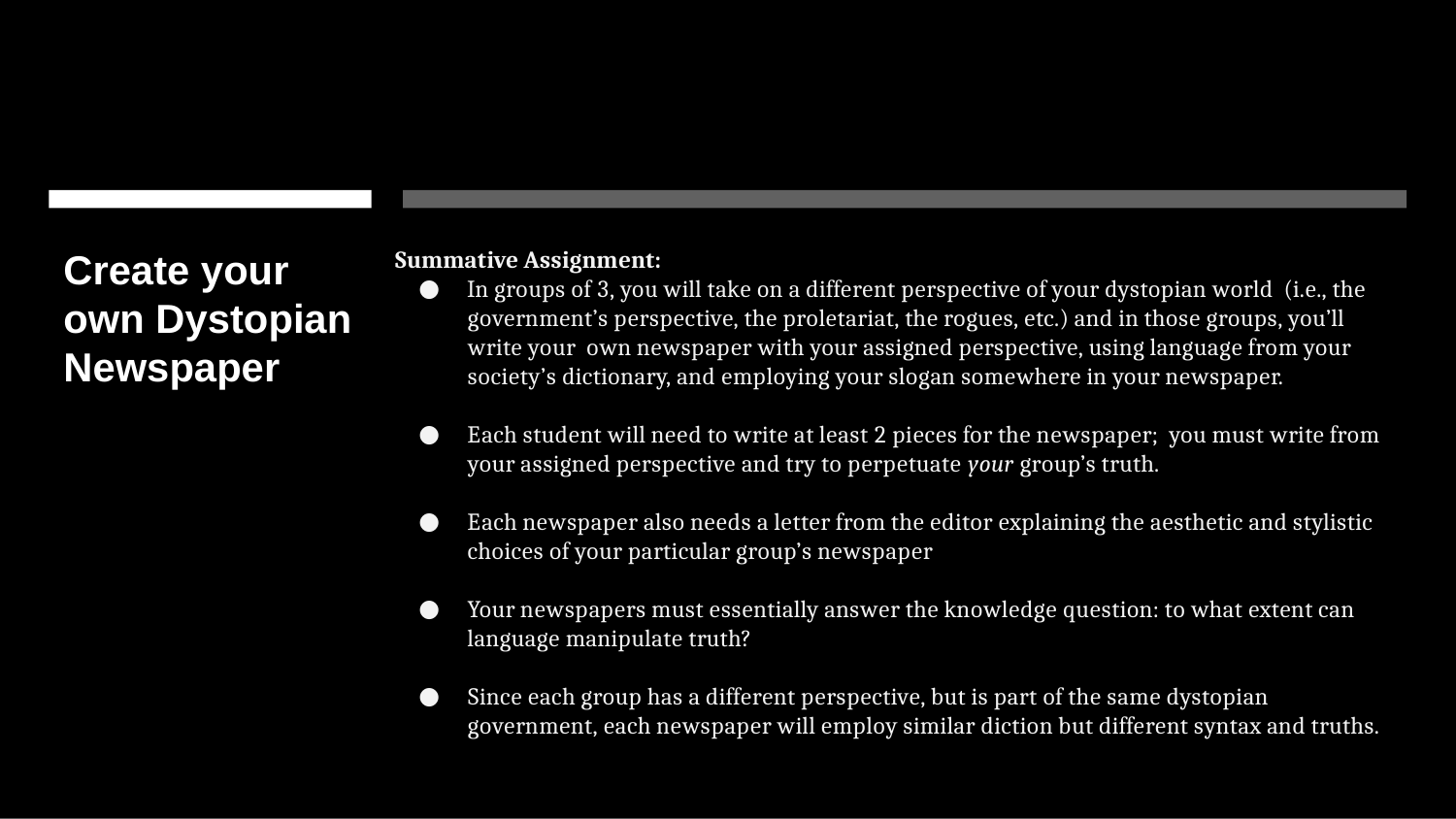

# Create your own Dystopian Newspaper
Summative Assignment:
In groups of 3, you will take on a different perspective of your dystopian world  (i.e., the government’s perspective, the proletariat, the rogues, etc.) and in those groups, you’ll write your  own newspaper with your assigned perspective, using language from your society’s dictionary, and employing your slogan somewhere in your newspaper.

Each student will need to write at least 2 pieces for the newspaper;  you must write from your assigned perspective and try to perpetuate your group’s truth.

Each newspaper also needs a letter from the editor explaining the aesthetic and stylistic choices of your particular group’s newspaper

Your newspapers must essentially answer the knowledge question: to what extent can language manipulate truth?

Since each group has a different perspective, but is part of the same dystopian government, each newspaper will employ similar diction but different syntax and truths.